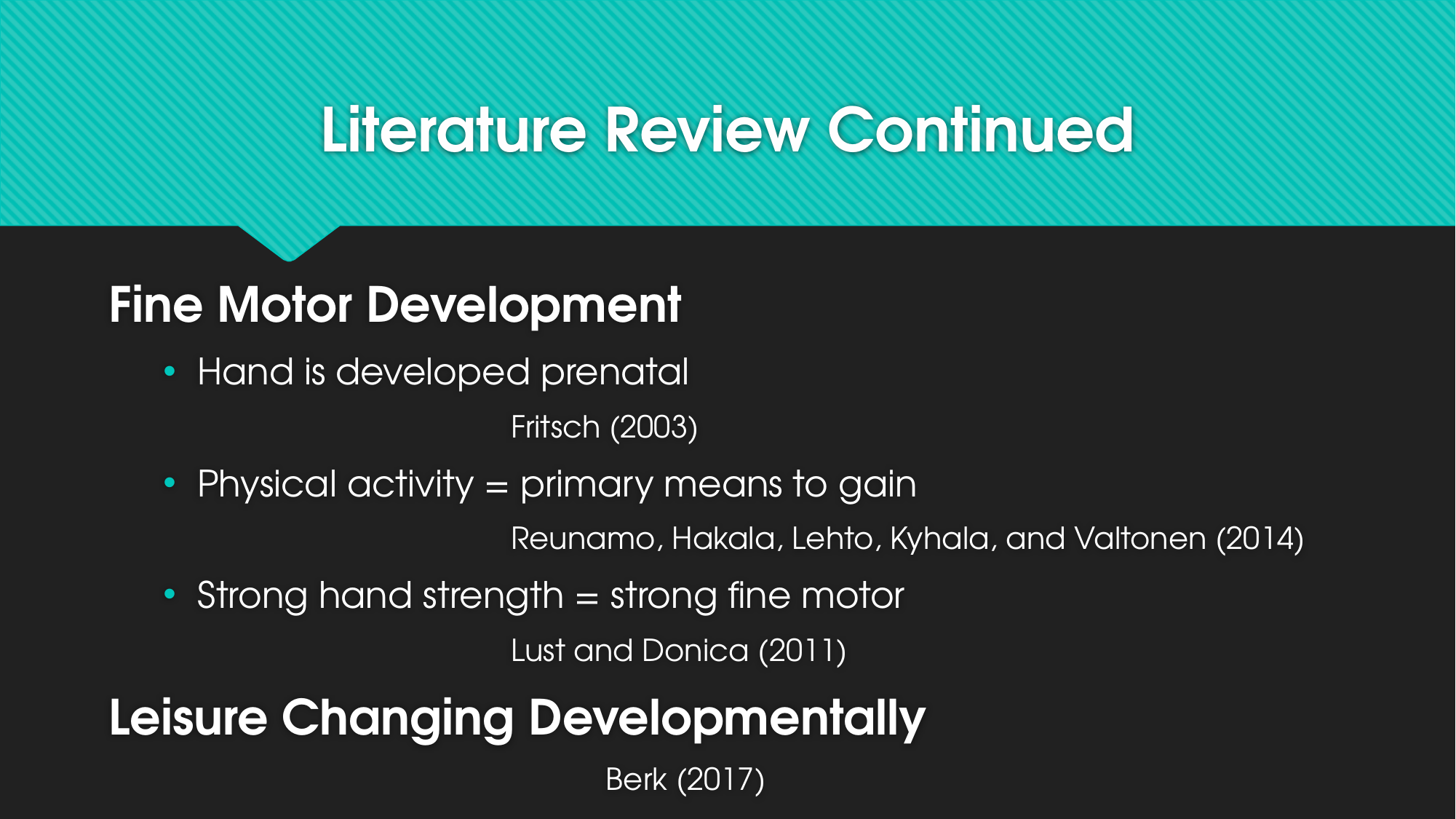

# Literature Review Continued
Fine Motor Development
Hand is developed prenatal
Fritsch (2003)
Physical activity = primary means to gain
Reunamo, Hakala, Lehto, Kyhala, and Valtonen (2014)
Strong hand strength = strong fine motor
Lust and Donica (2011)
Leisure Changing Developmentally
	     Berk (2017)